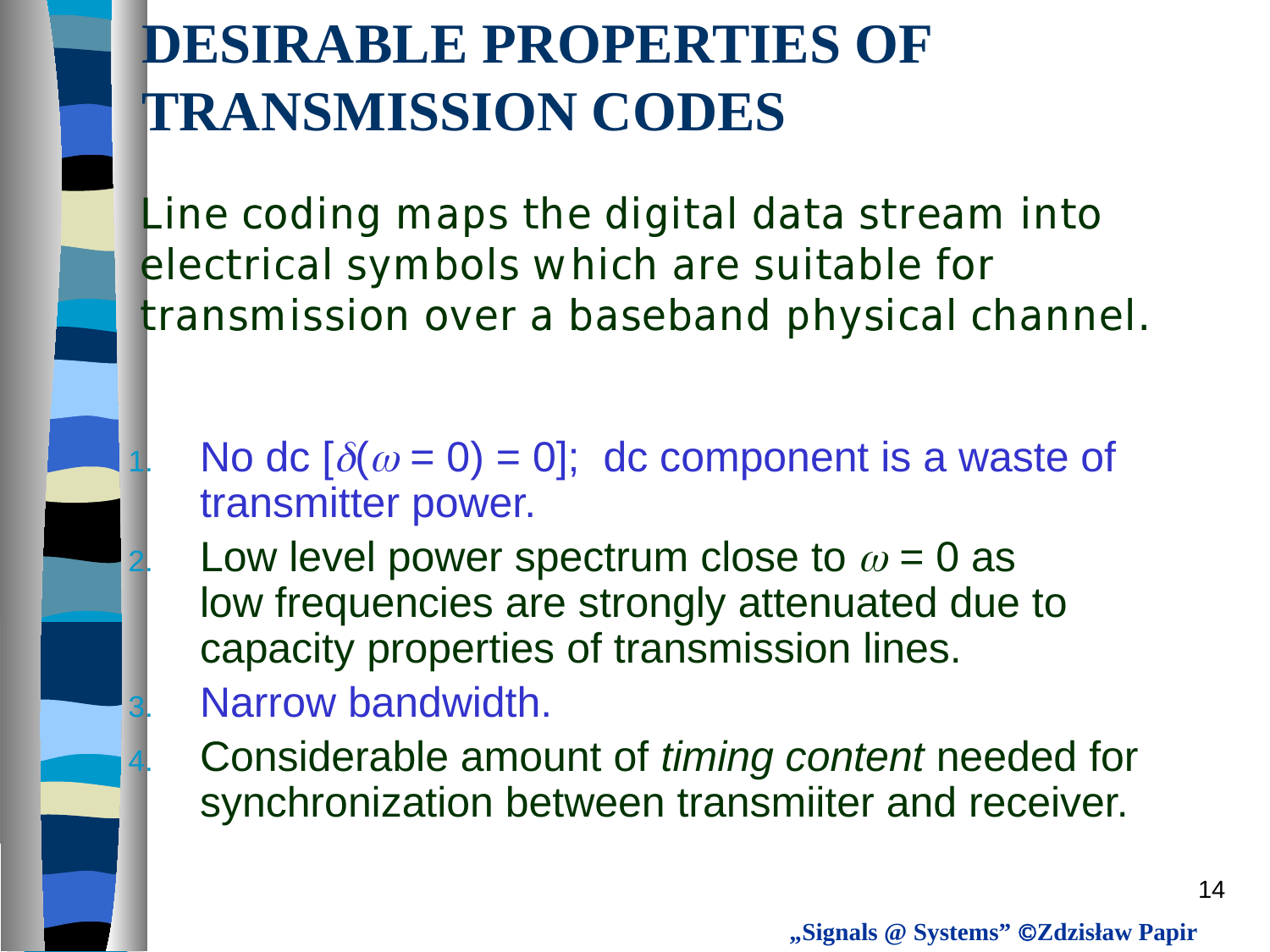

# DESIRABLE PROPERTIES OF TRANSMISSION CODES
Line coding maps the digital data stream into electrical symbols which are suitable for transmission over a baseband physical channel.
No dc [δ(ω = 0) = 0];  dc component is a waste of transmitter power.
Low level power spectrum close to ω = 0 as
low frequencies are strongly attenuated due to
capacity properties of transmission lines.
Narrow bandwidth.
Considerable amount of timing content needed for synchronization between transmiiter and receiver.
14
„Signals @ Systems” ©Zdzisław Papir